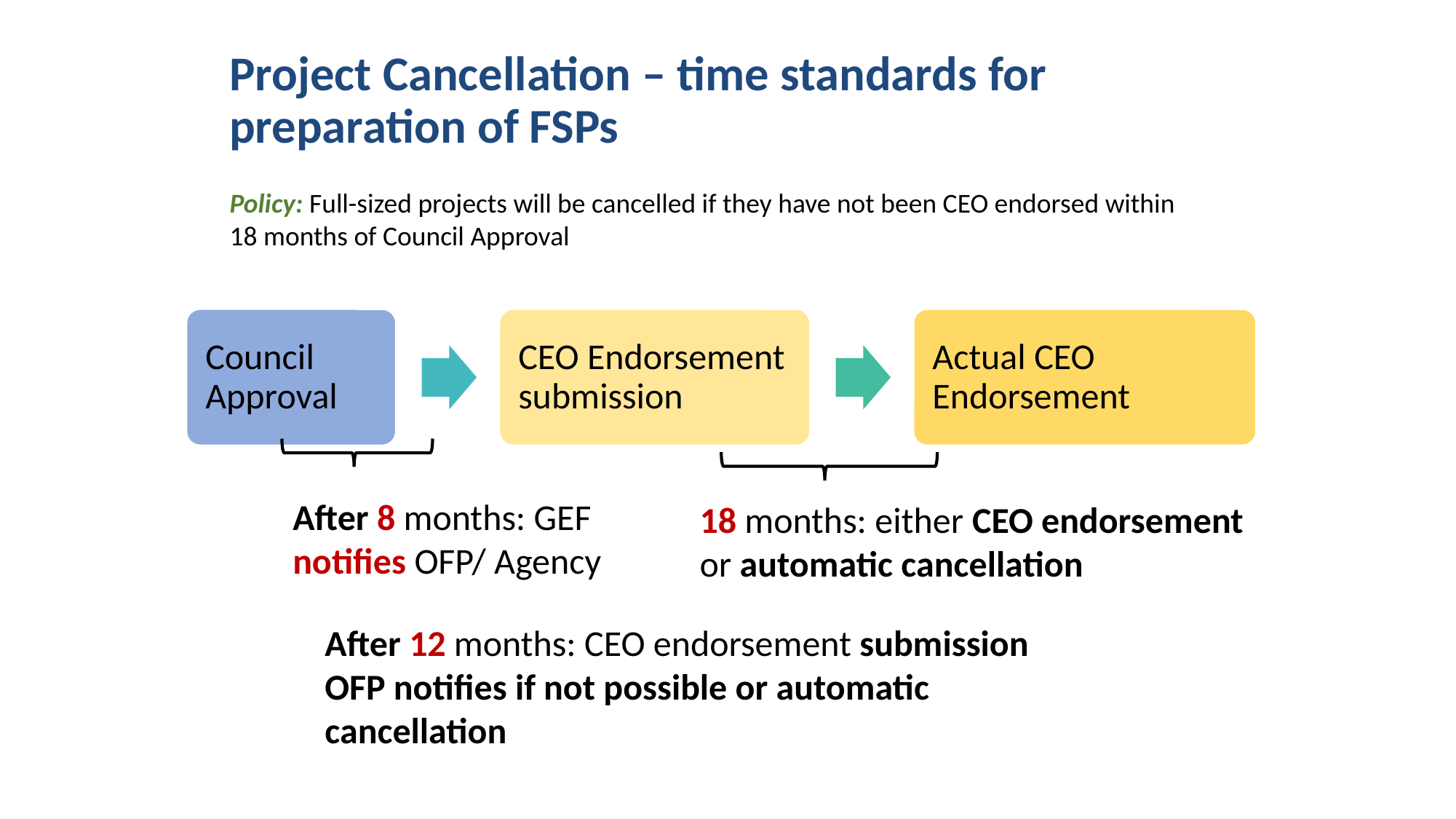

# Project Cancellation – time standards for preparation of FSPs
Policy: Full-sized projects will be cancelled if they have not been CEO endorsed within 18 months of Council Approval
Council Approval

CEO Endorsement submission

Actual CEO Endorsement

After 8 months: GEF notifies OFP/ Agency
18 months: either CEO endorsement or automatic cancellation
After 12 months: CEO endorsement submission
OFP notifies if not possible or automatic
cancellation